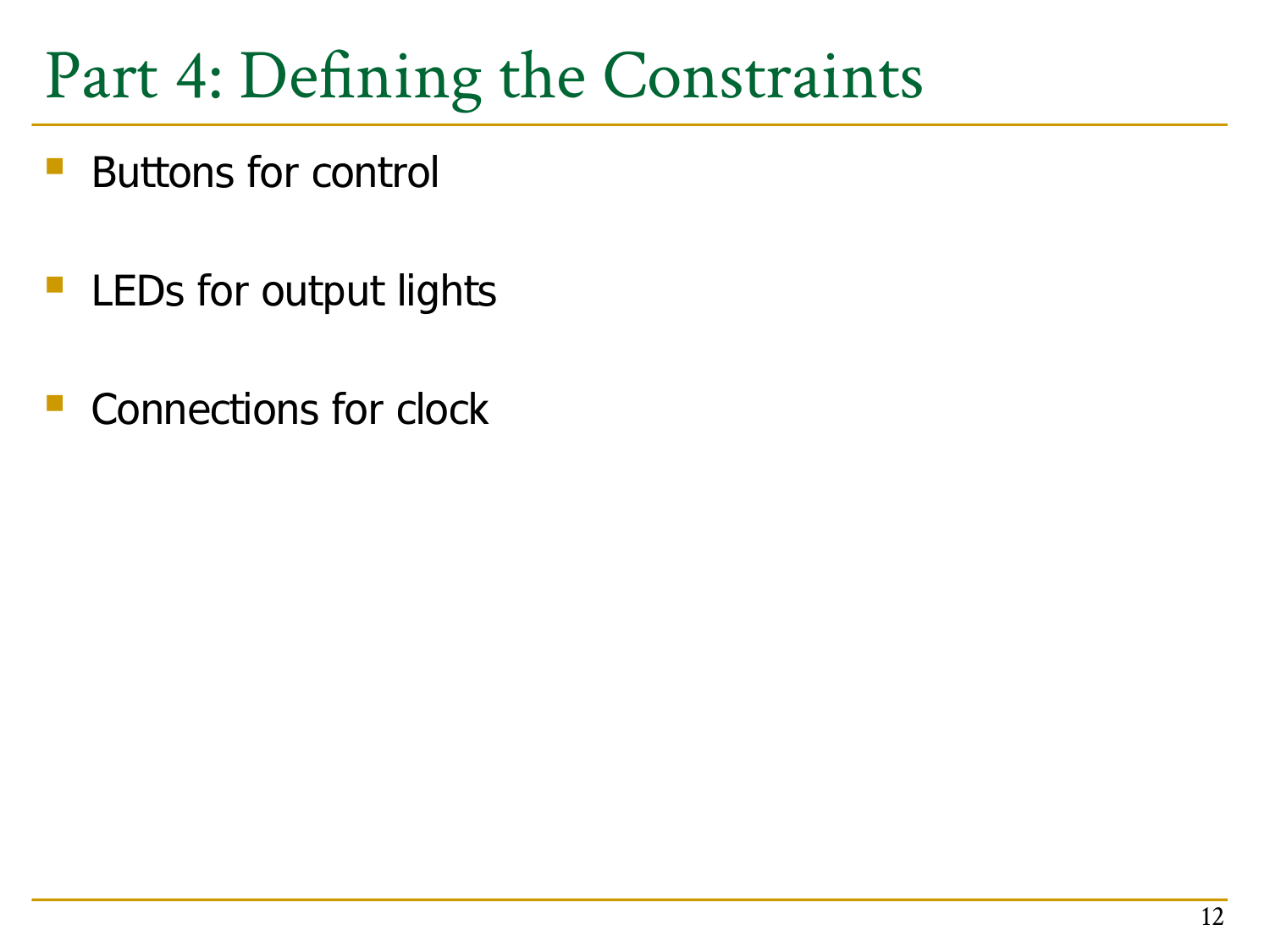

# Part 4: Defining the Constraints
Buttons for control

LEDs for output lights

Connections for clock
12